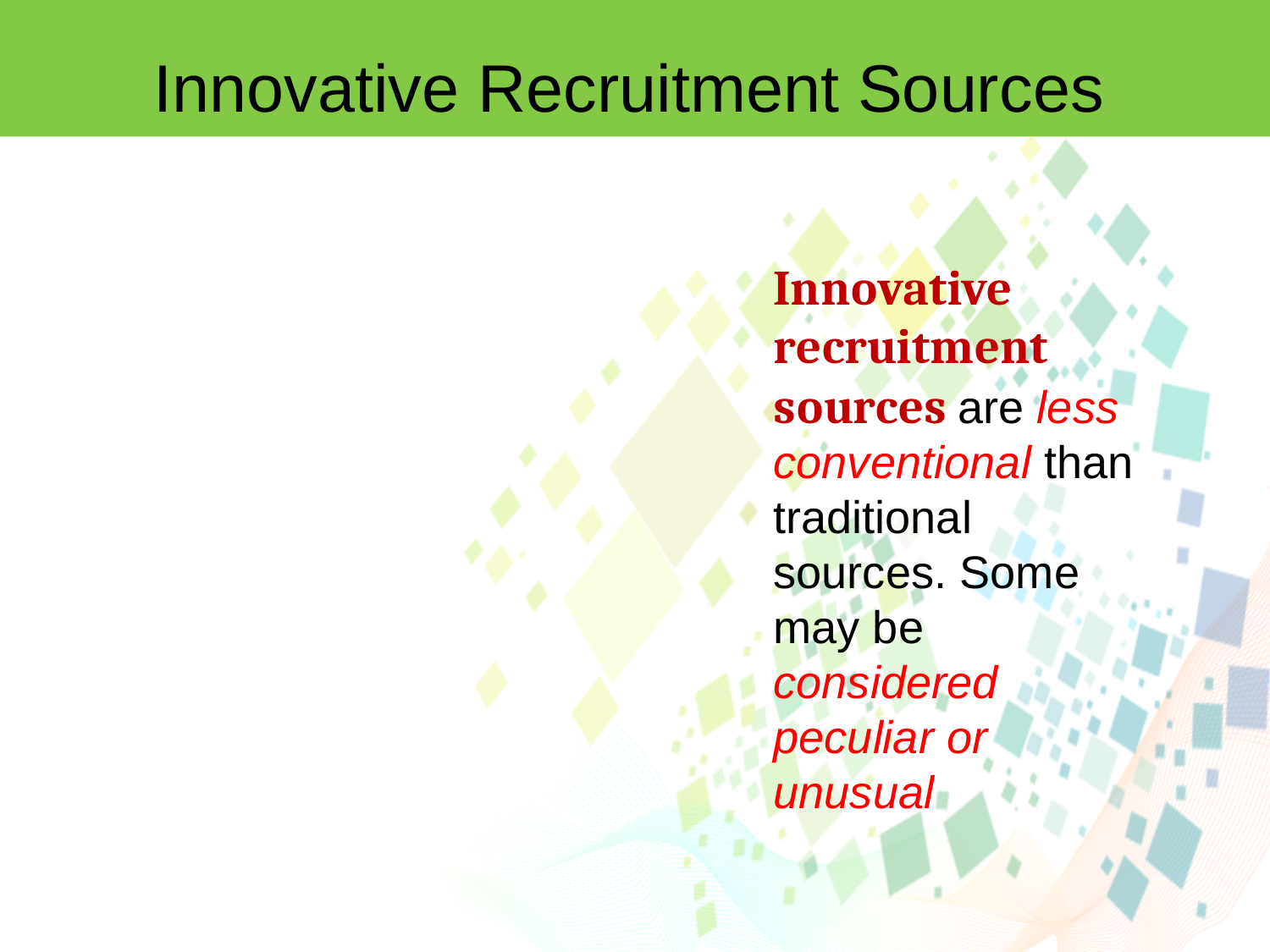

Innovative Recruitment Sources
Innovative recruitment sources are less conventional than traditional sources. Some
may be considered peculiar or unusual